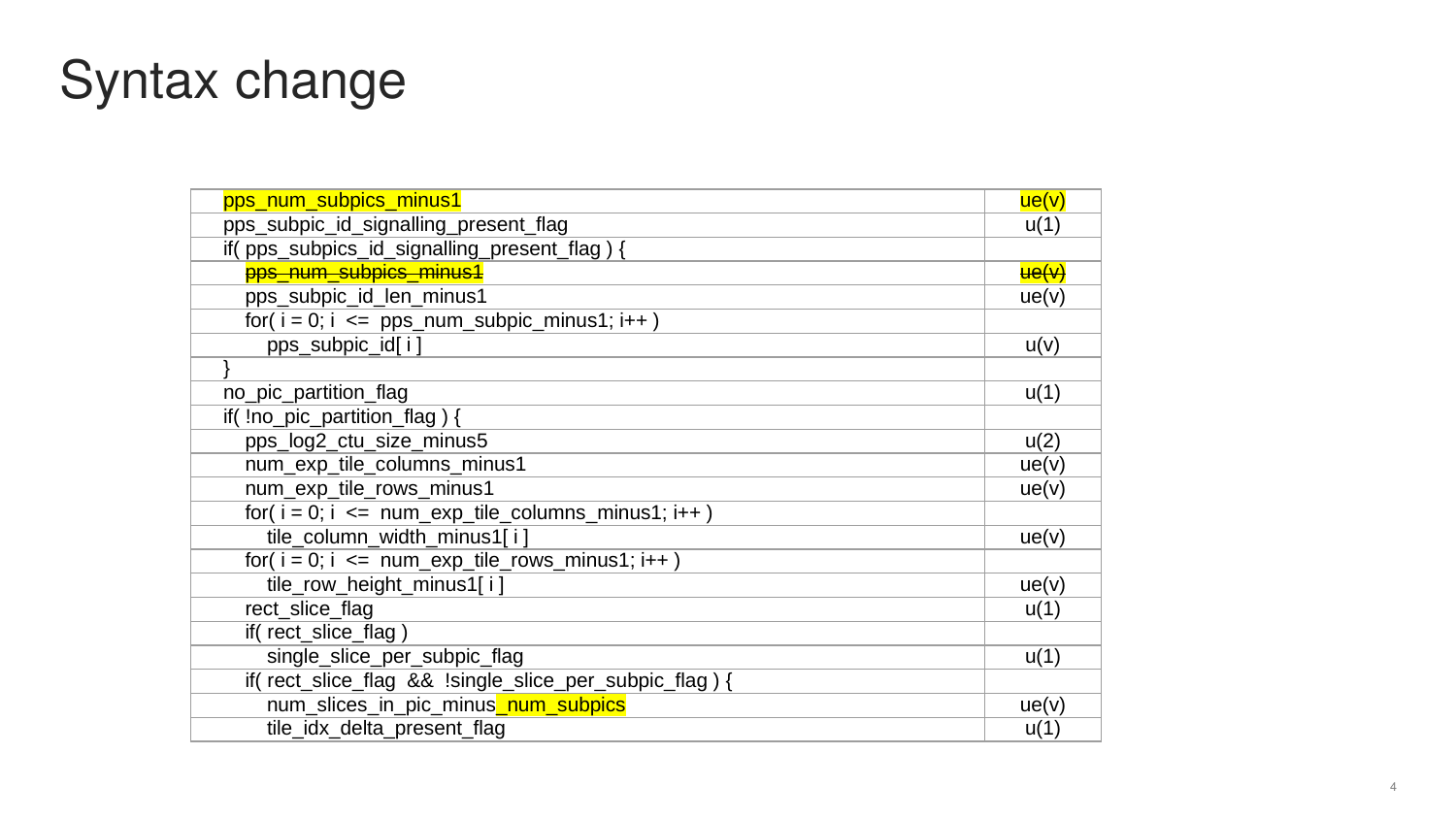

# Syntax change
| pps\_num\_subpics\_minus1 | ue(v) |
| --- | --- |
| pps\_subpic\_id\_signalling\_present\_flag | u(1) |
| if( pps\_subpics\_id\_signalling\_present\_flag ) { |  |
| pps\_num\_subpics\_minus1 | ue(v) |
| pps\_subpic\_id\_len\_minus1 | ue(v) |
| for( i = 0; i <= pps\_num\_subpic\_minus1; i++ ) |  |
| pps\_subpic\_id[ i ] | u(v) |
| } |  |
| no\_pic\_partition\_flag | u(1) |
| if( !no\_pic\_partition\_flag ) { |  |
| pps\_log2\_ctu\_size\_minus5 | u(2) |
| num\_exp\_tile\_columns\_minus1 | ue(v) |
| num\_exp\_tile\_rows\_minus1 | ue(v) |
| for( i = 0; i <= num\_exp\_tile\_columns\_minus1; i++ ) |  |
| tile\_column\_width\_minus1[ i ] | ue(v) |
| for( i = 0; i <= num\_exp\_tile\_rows\_minus1; i++ ) |  |
| tile\_row\_height\_minus1[ i ] | ue(v) |
| rect\_slice\_flag | u(1) |
| if( rect\_slice\_flag ) |  |
| single\_slice\_per\_subpic\_flag | u(1) |
| if( rect\_slice\_flag && !single\_slice\_per\_subpic\_flag ) { |  |
| num\_slices\_in\_pic\_minus\_num\_subpics | ue(v) |
| tile\_idx\_delta\_present\_flag | u(1) |